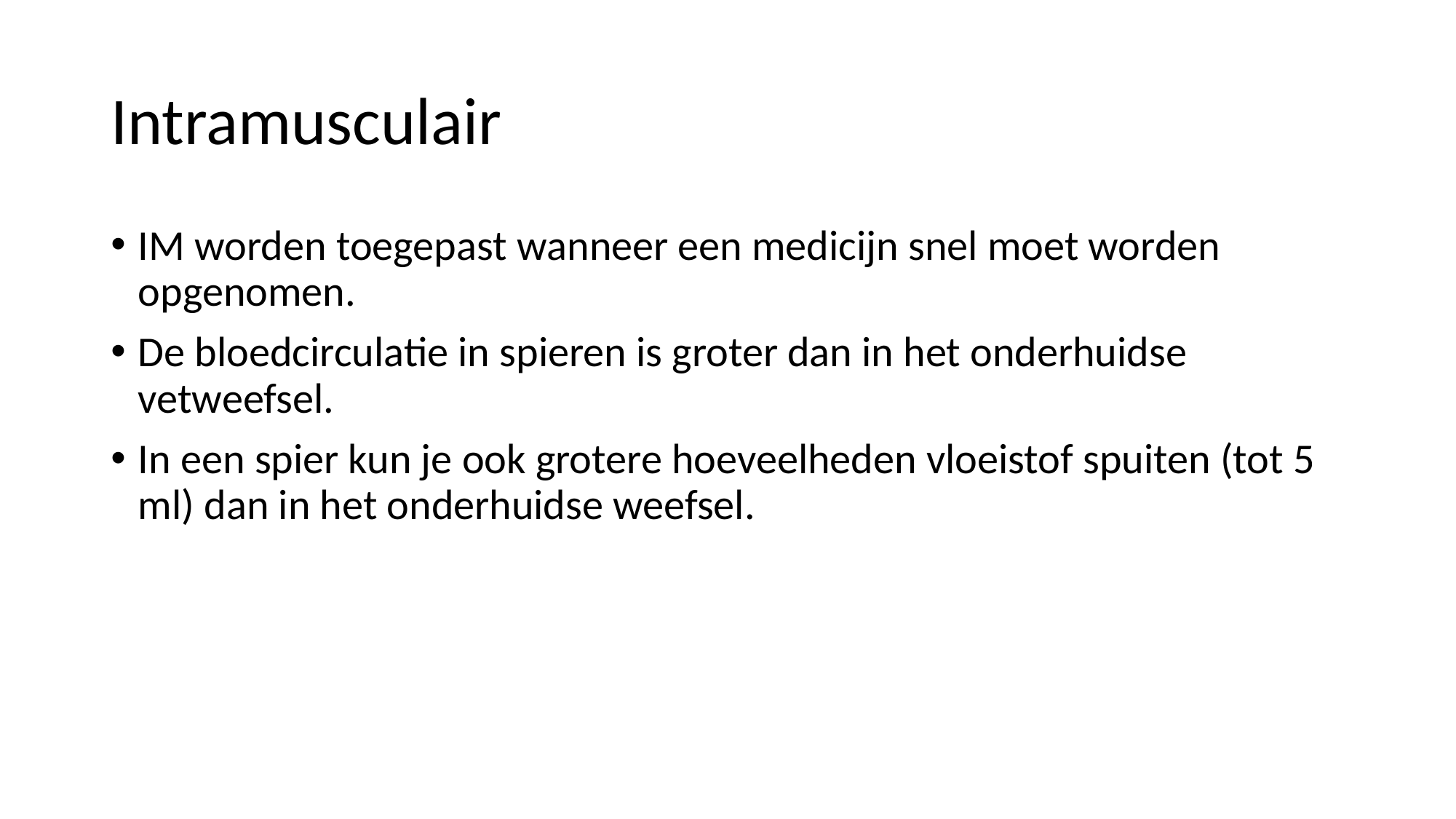

# Intramusculair
IM worden toegepast wanneer een medicijn snel moet worden opgenomen.
De bloedcirculatie in spieren is groter dan in het onderhuidse vetweefsel.
In een spier kun je ook grotere hoeveelheden vloeistof spuiten (tot 5 ml) dan in het onderhuidse weefsel.